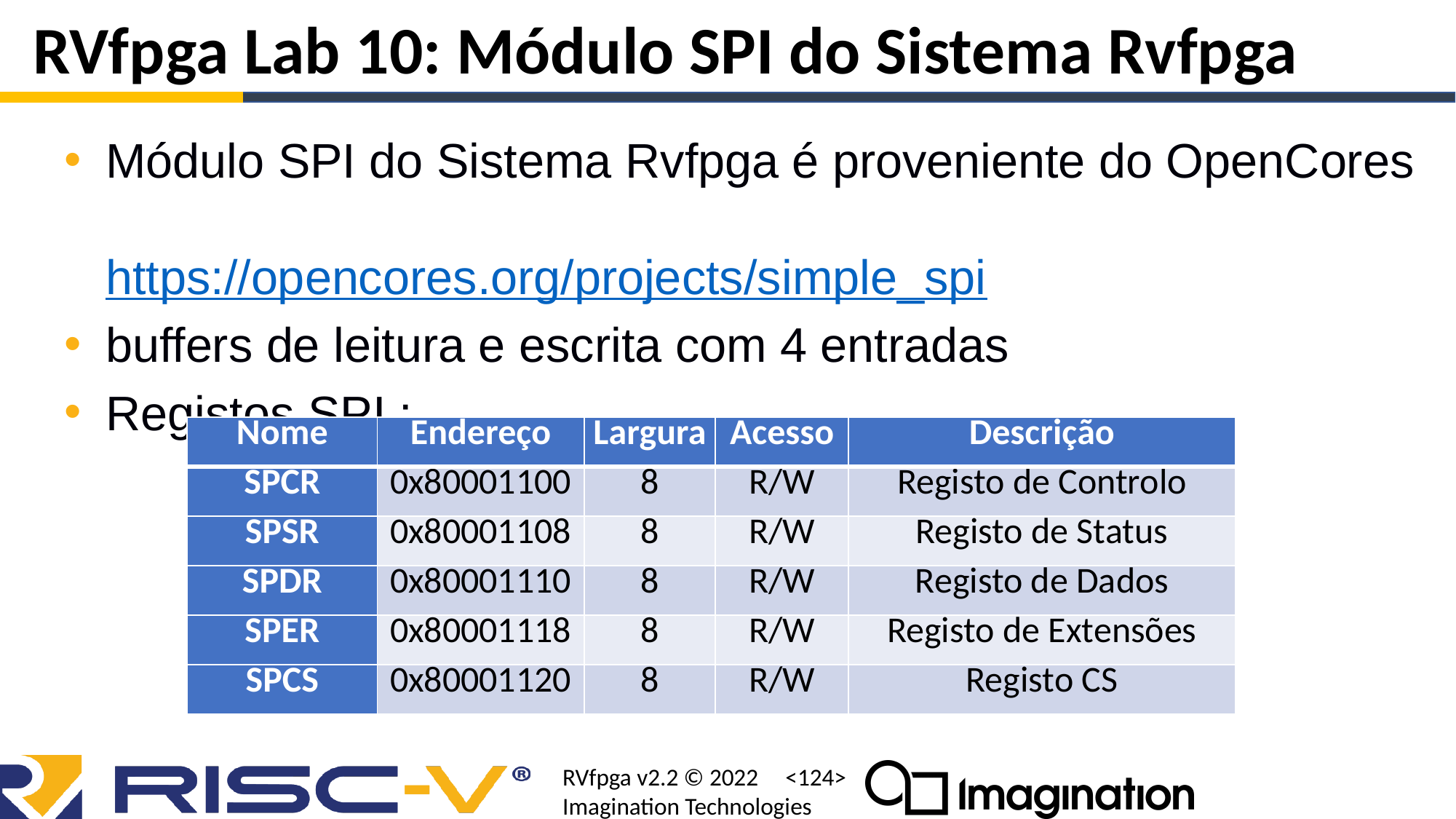

# RVfpga Lab 10: Módulo SPI do Sistema Rvfpga
Módulo SPI do Sistema Rvfpga é proveniente do OpenCores 					https://opencores.org/projects/simple_spi
buffers de leitura e escrita com 4 entradas
Registos SPI :
| Nome | Endereço | Largura | Acesso | Descrição |
| --- | --- | --- | --- | --- |
| SPCR | 0x80001100 | 8 | R/W | Registo de Controlo |
| SPSR | 0x80001108 | 8 | R/W | Registo de Status |
| SPDR | 0x80001110 | 8 | R/W | Registo de Dados |
| SPER | 0x80001118 | 8 | R/W | Registo de Extensões |
| SPCS | 0x80001120 | 8 | R/W | Registo CS |